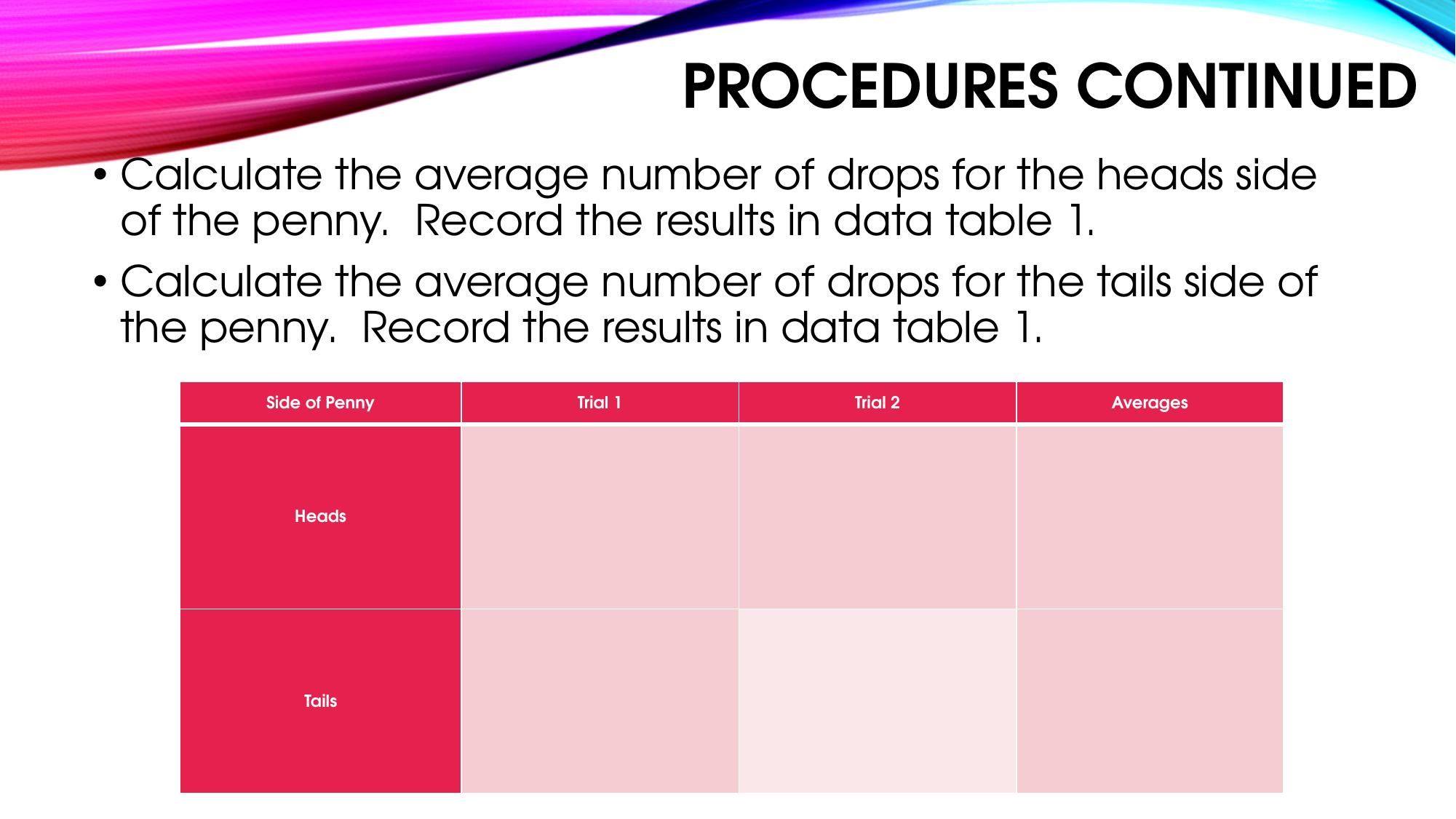

# Procedures Continued
Calculate the average number of drops for the heads side of the penny.  Record the results in data table 1.
Calculate the average number of drops for the tails side of the penny.  Record the results in data table 1.

| Side of Penny | Trial 1 | Trial 2 | Averages |
| --- | --- | --- | --- |
| Heads |  |  |  |
| Tails |  |  |  |